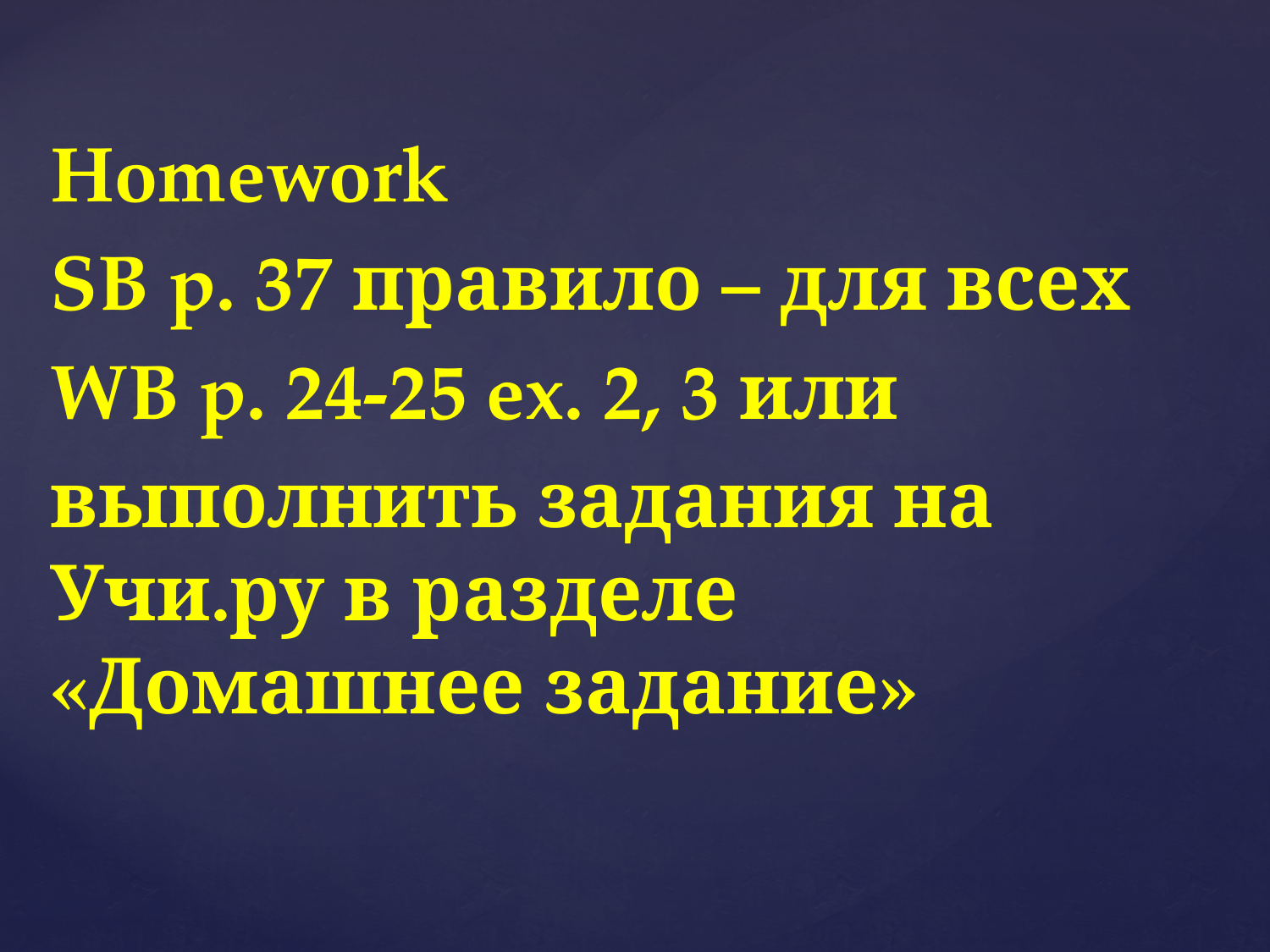

Homework
SB p. 37 правило – для всех
WB p. 24-25 ex. 2, 3 или
выполнить задания на Учи.ру в разделе «Домашнее задание»

#